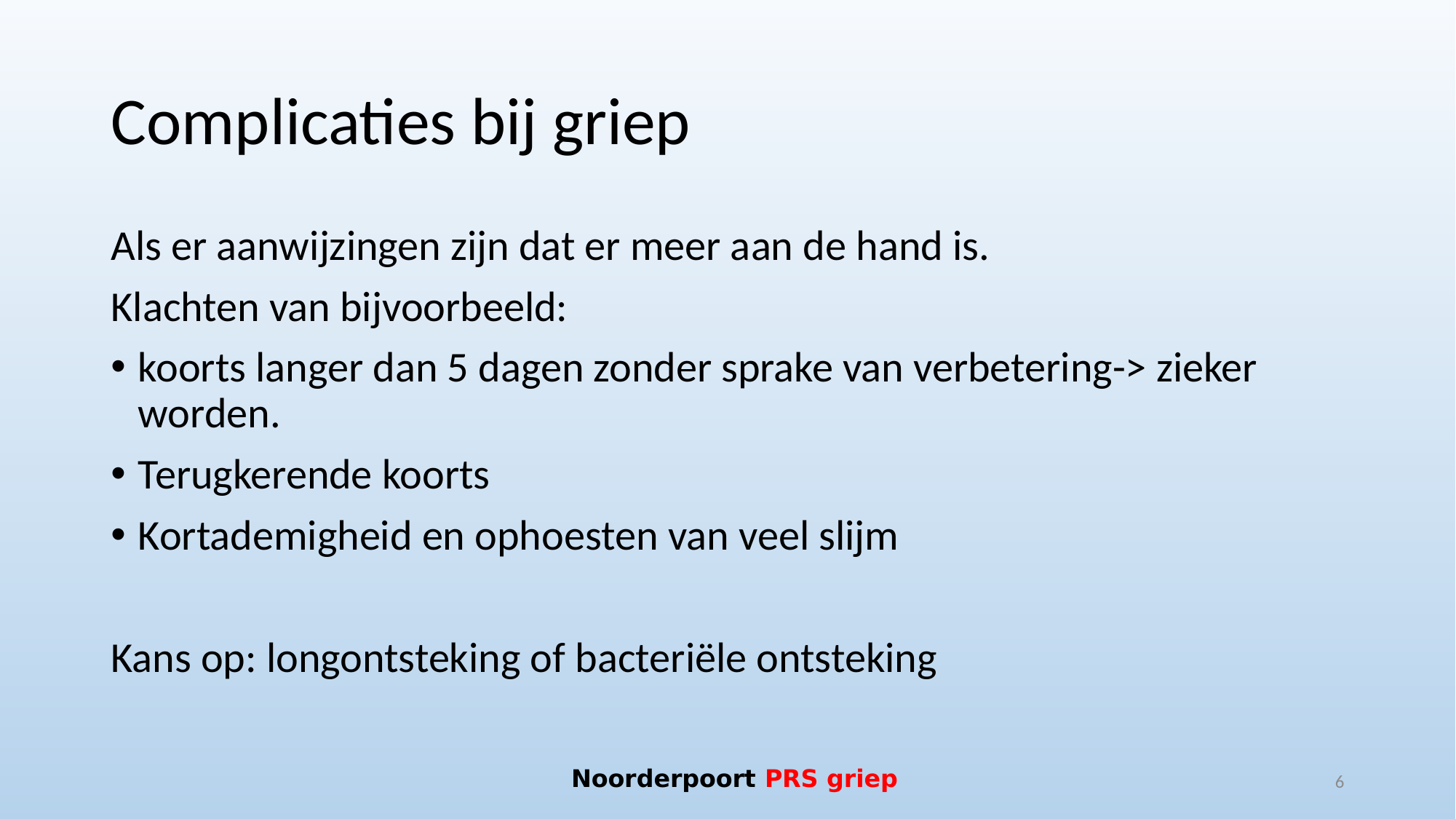

# Complicaties bij griep
Als er aanwijzingen zijn dat er meer aan de hand is.
Klachten van bijvoorbeeld:
koorts langer dan 5 dagen zonder sprake van verbetering-> zieker worden.
Terugkerende koorts
Kortademigheid en ophoesten van veel slijm

Kans op: longontsteking of bacteriële ontsteking

Noorderpoort PRS griep
6